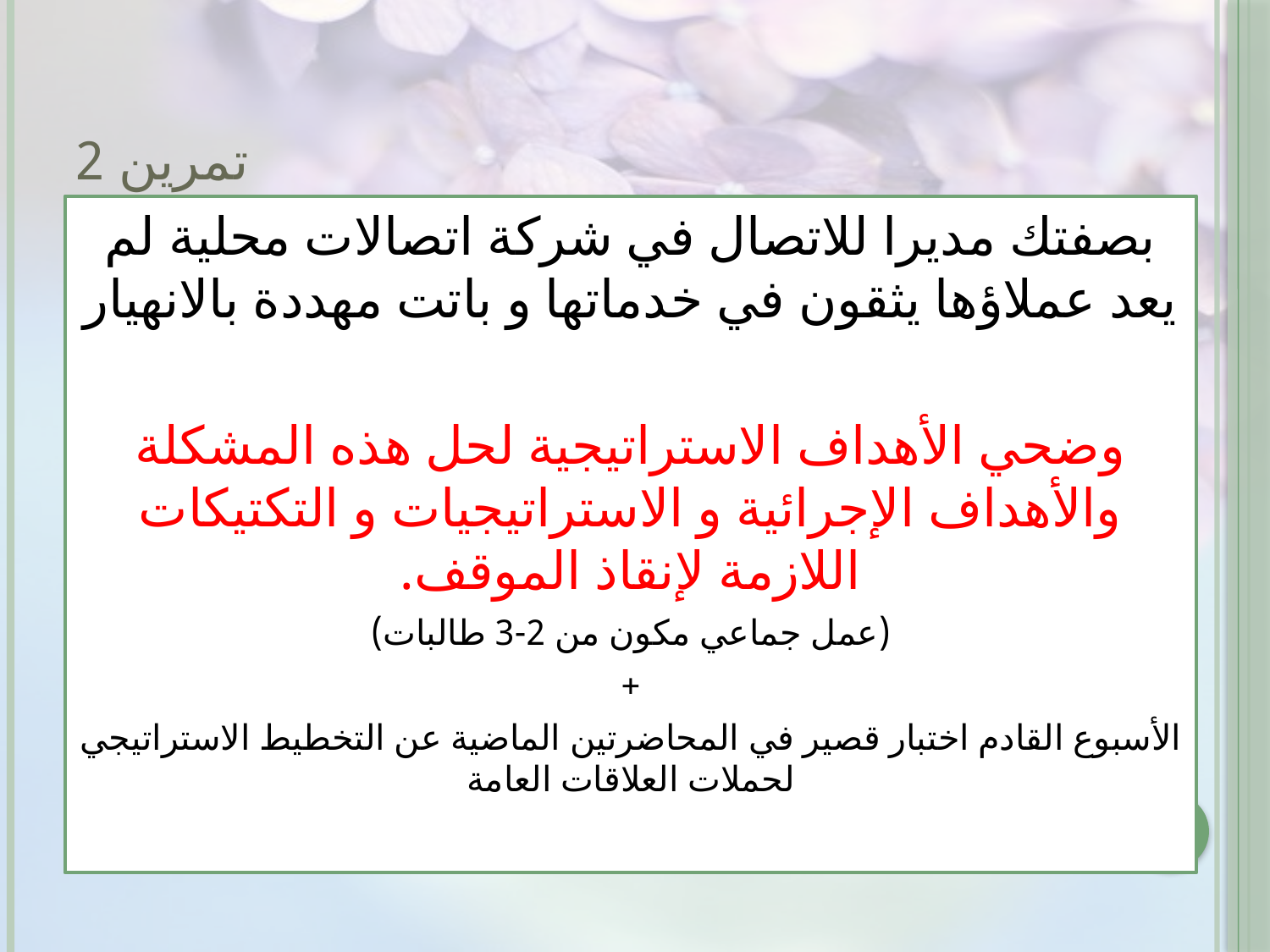

# تمرين 2
بصفتك مديرا للاتصال في شركة اتصالات محلية لم يعد عملاؤها يثقون في خدماتها و باتت مهددة بالانهيار

وضحي الأهداف الاستراتيجية لحل هذه المشكلة والأهداف الإجرائية و الاستراتيجيات و التكتيكات اللازمة لإنقاذ الموقف.
(عمل جماعي مكون من 2-3 طالبات)
+
الأسبوع القادم اختبار قصير في المحاضرتين الماضية عن التخطيط الاستراتيجي لحملات العلاقات العامة